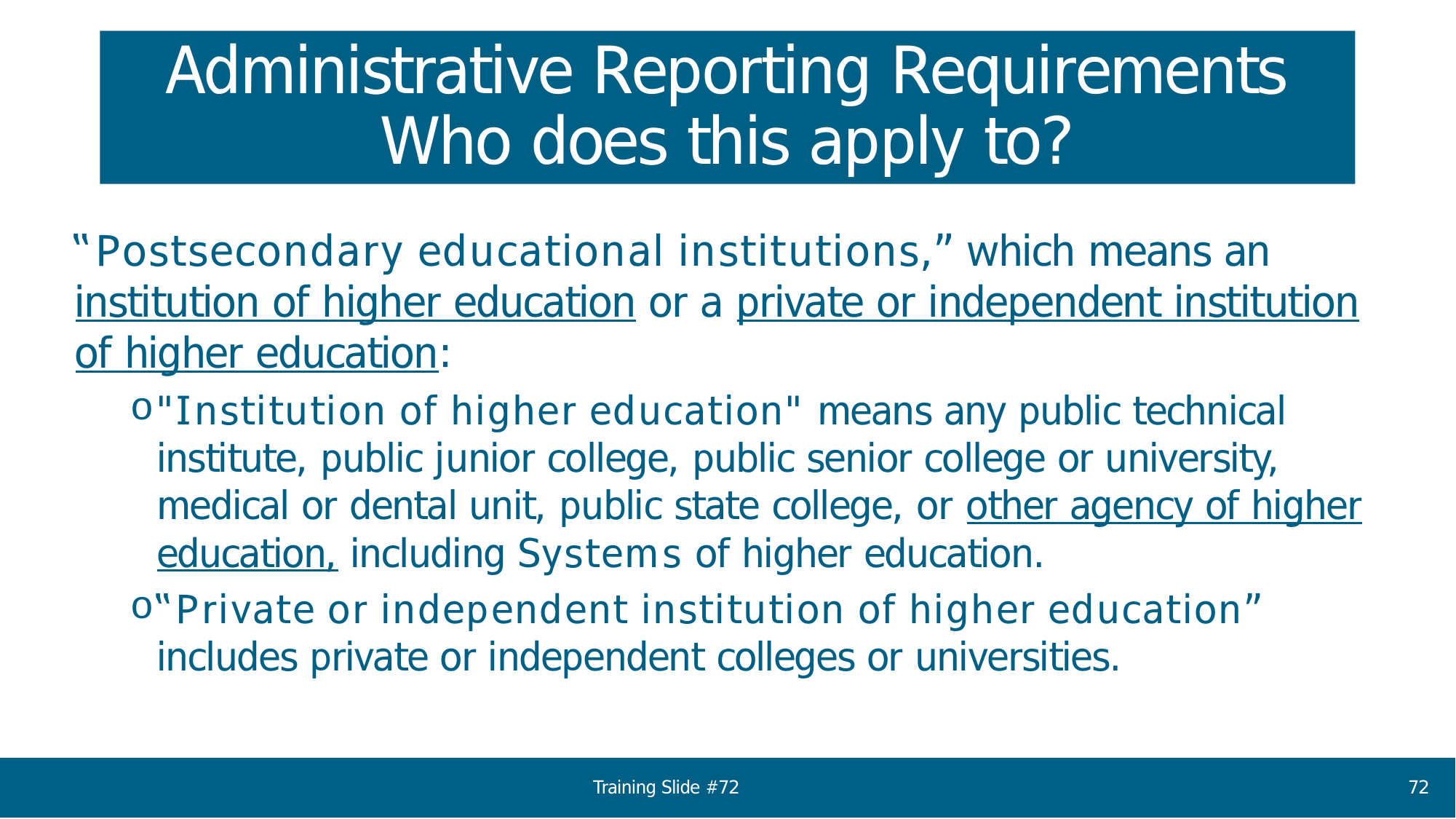

# Administrative Reporting Requirements Who does this apply to?
“Postsecondary educational institutions,” which means an institution of higher education or a private or independent institution of higher education:
"Institution of higher education" means any public technical institute, public junior college, public senior college or university, medical or dental unit, public state college, or other agency of higher education, including Systems of higher education.
“Private or independent institution of higher education” includes private or independent colleges or universities.
Training Slide #72
72